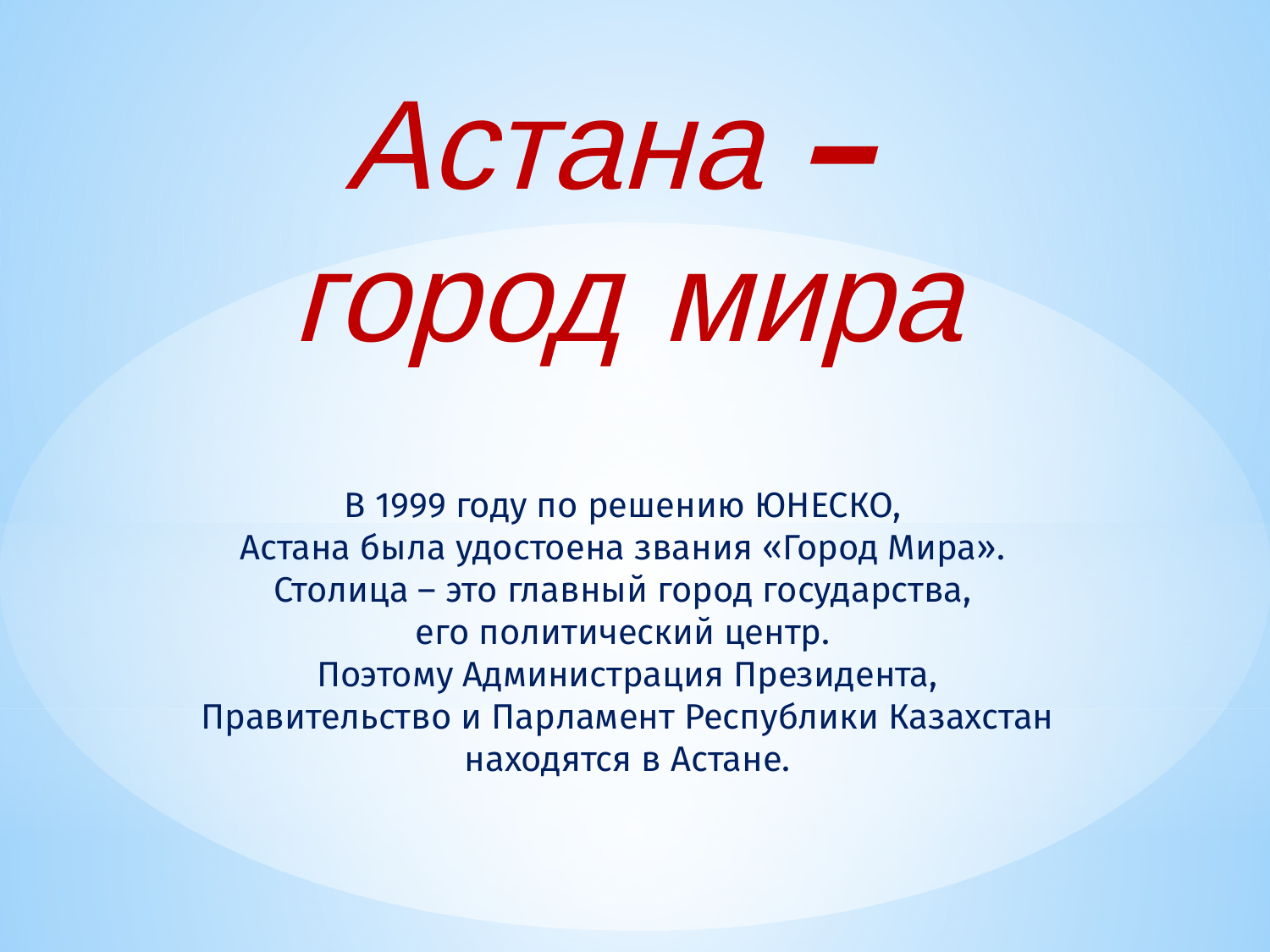

Астана –
город мира
В 1999 году по решению ЮНЕСКО,
Астана была удостоена звания «Город Мира».
Столица – это главный город государства,
его политический центр.
Поэтому Администрация Президента,
 Правительство и Парламент Республики Казахстан
находятся в Астане.